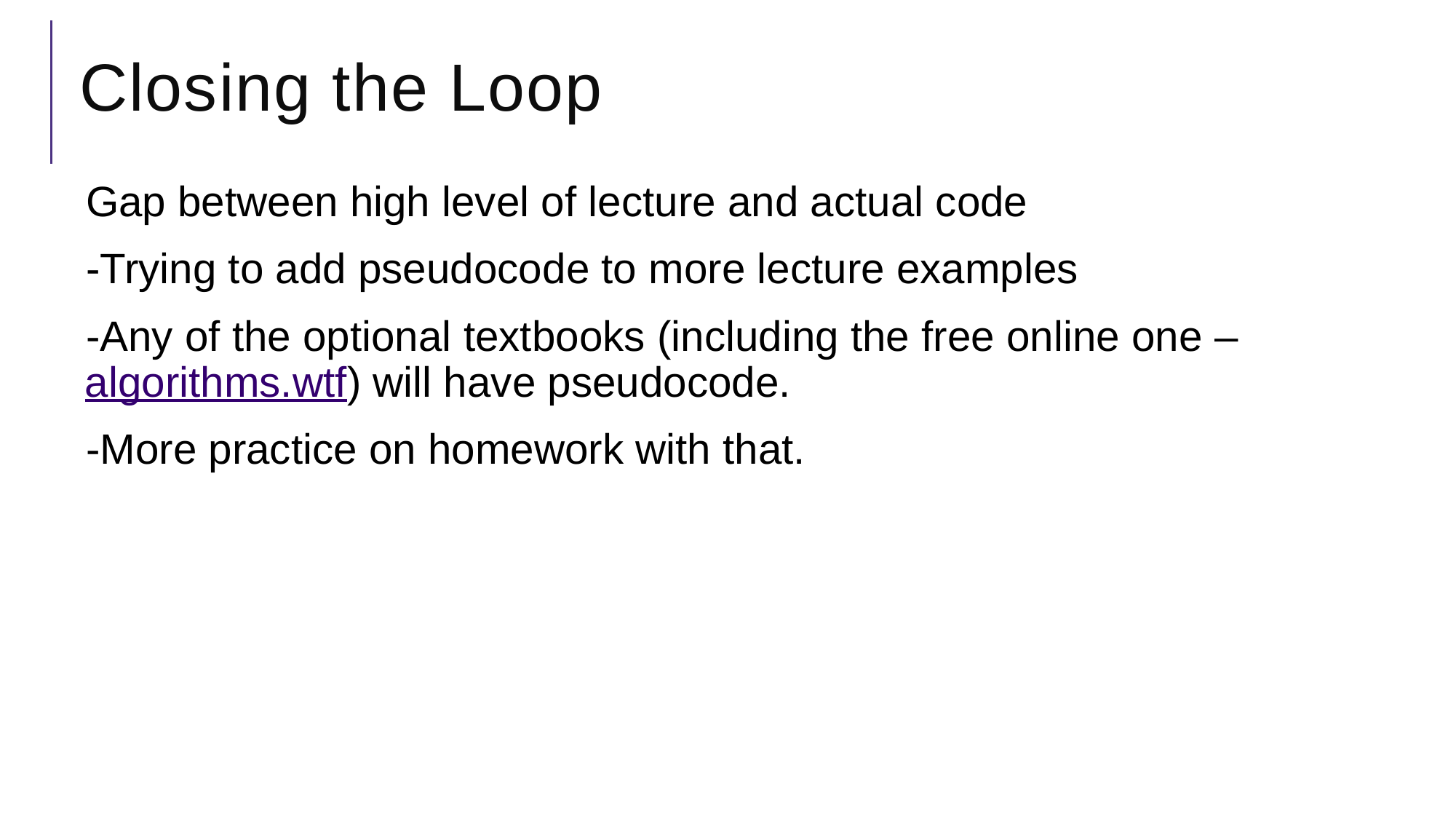

# Closing the Loop
Gap between high level of lecture and actual code
-Trying to add pseudocode to more lecture examples
-Any of the optional textbooks (including the free online one – algorithms.wtf) will have pseudocode.
-More practice on homework with that.